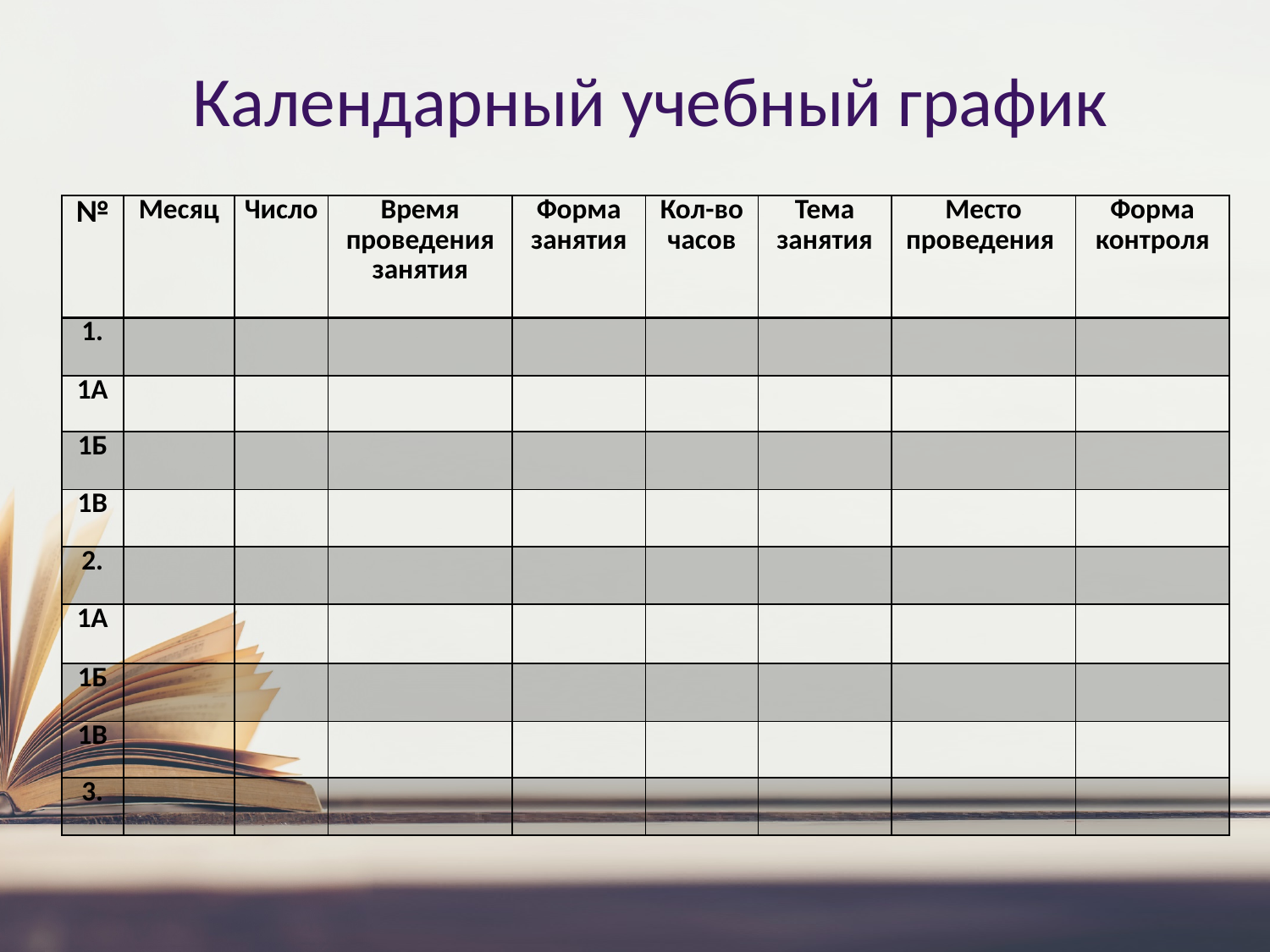

# Календарный учебный график
| № | Месяц | Число | Время проведения занятия | Форма занятия | Кол-во часов | Тема занятия | Место проведения | Форма контроля |
| --- | --- | --- | --- | --- | --- | --- | --- | --- |
| 1. |  |  |  |  |  |  |  |  |
| 1А |  |  |  |  |  |  |  |  |
| 1Б |  |  |  |  |  |  |  |  |
| 1В |  |  |  |  |  |  |  |  |
| 2. |  |  |  |  |  |  |  |  |
| 1А |  |  |  |  |  |  |  |  |
| 1Б |  |  |  |  |  |  |  |  |
| 1В |  |  |  |  |  |  |  |  |
| 3. |  |  |  |  |  |  |  |  |